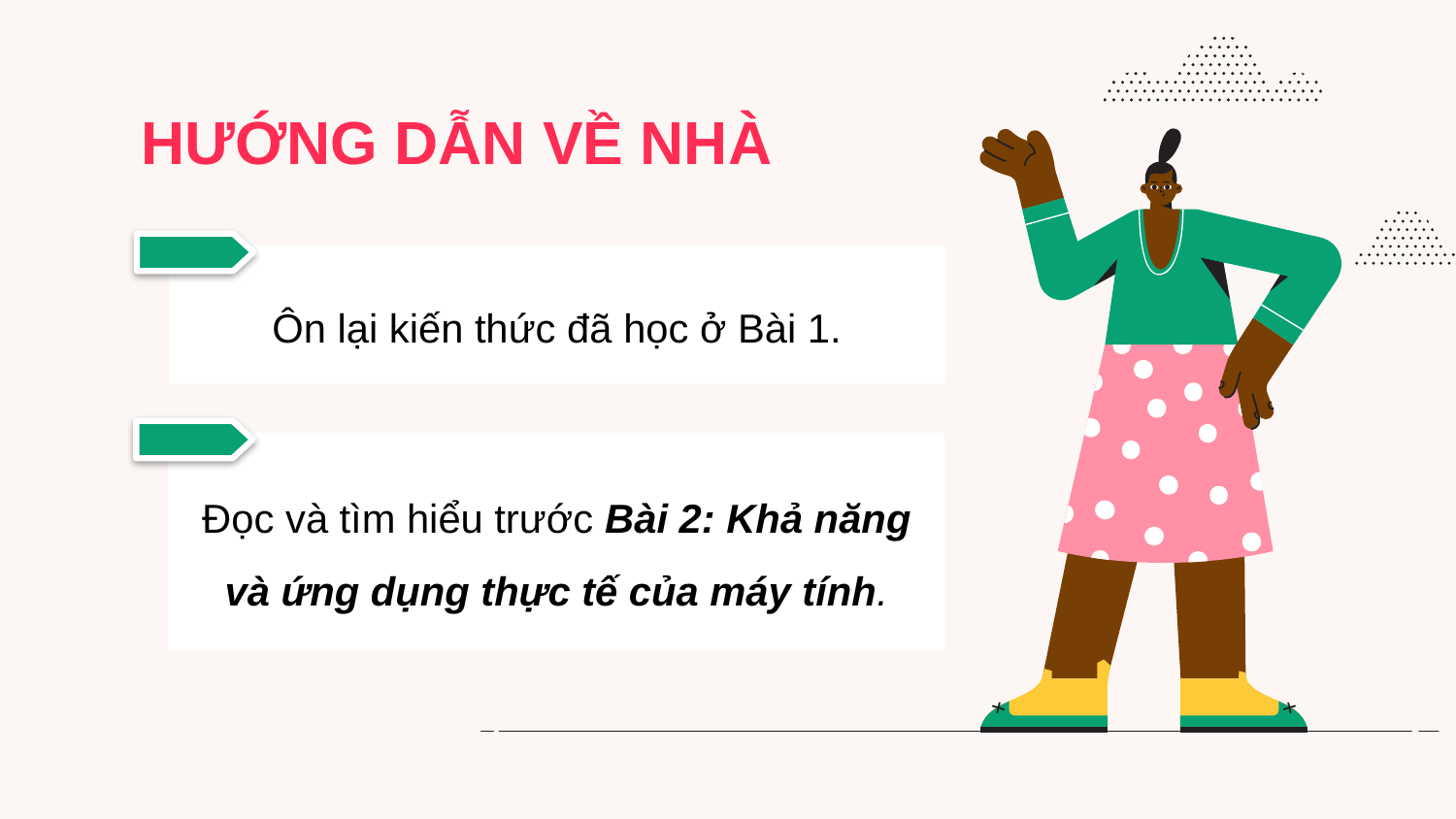

# HƯỚNG DẪN VỀ NHÀ

Ôn lại kiến thức đã học ở Bài 1.

Đọc và tìm hiểu trước Bài 2: Khả năng và ứng dụng thực tế của máy tính.